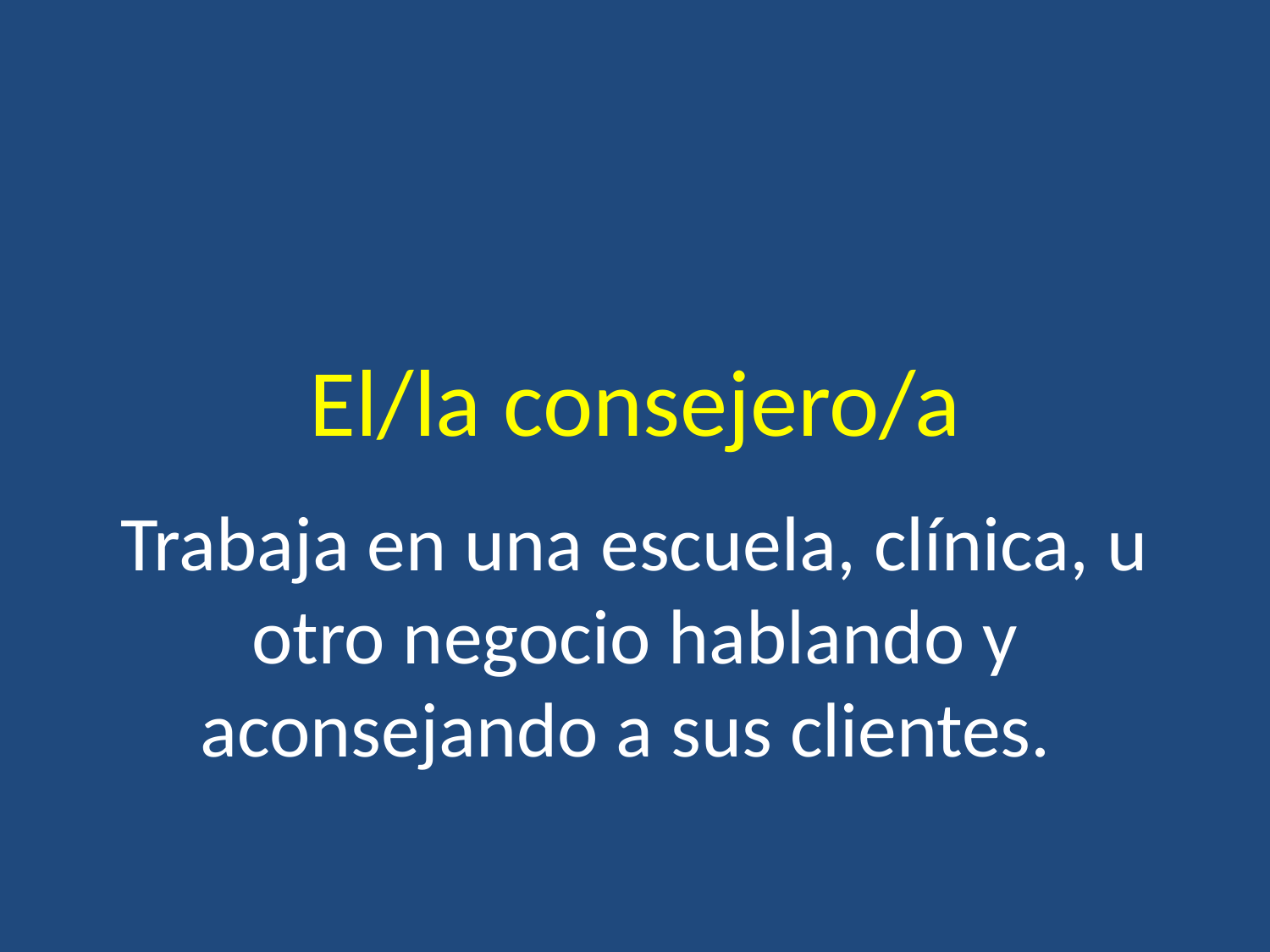

# El/la consejero/a
Trabaja en una escuela, clínica, u otro negocio hablando y aconsejando a sus clientes.